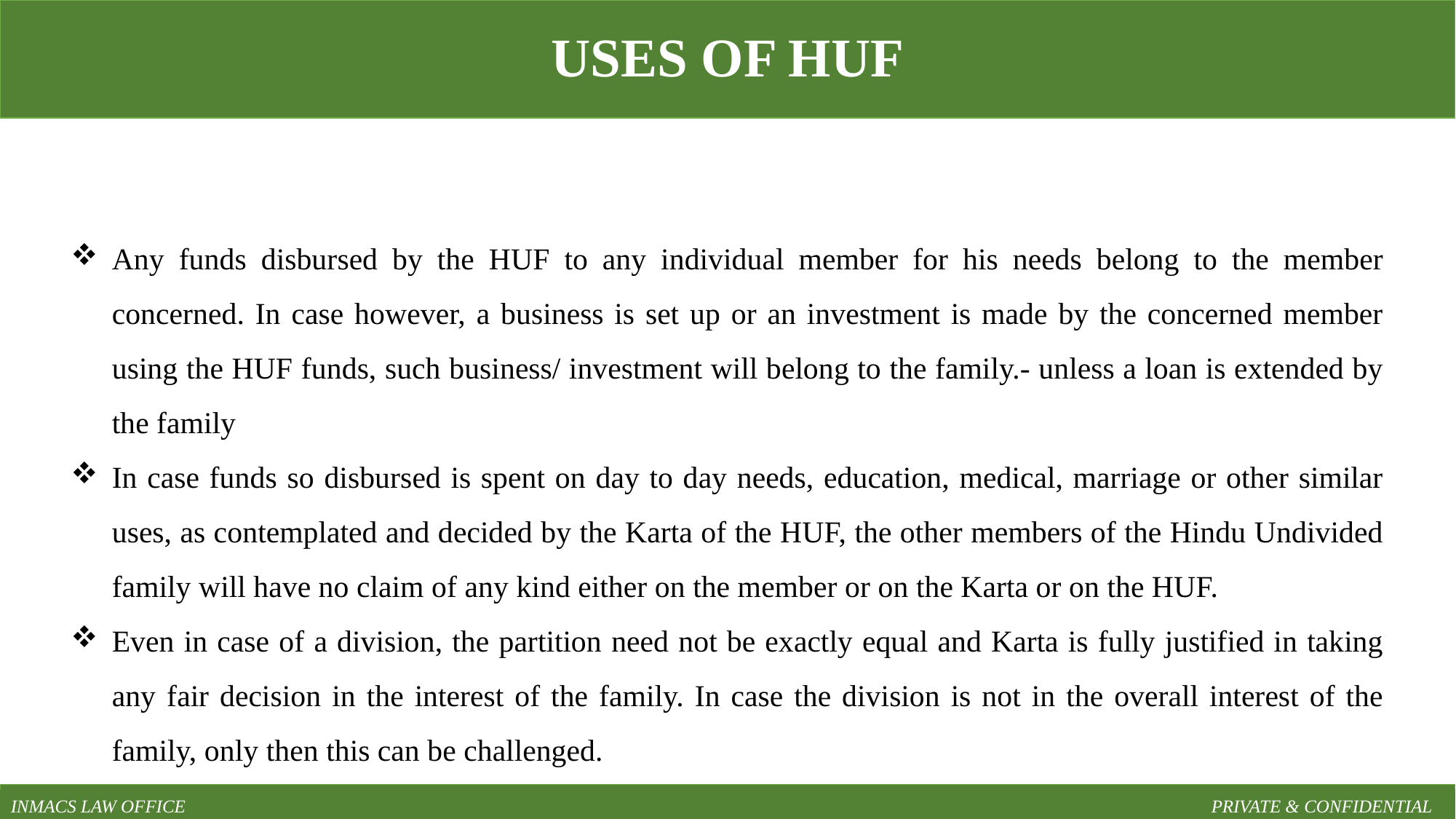

USES OF HUF
Any funds disbursed by the HUF to any individual member for his needs belong to the member concerned. In case however, a business is set up or an investment is made by the concerned member using the HUF funds, such business/ investment will belong to the family.- unless a loan is extended by the family
In case funds so disbursed is spent on day to day needs, education, medical, marriage or other similar uses, as contemplated and decided by the Karta of the HUF, the other members of the Hindu Undivided family will have no claim of any kind either on the member or on the Karta or on the HUF.
Even in case of a division, the partition need not be exactly equal and Karta is fully justified in taking any fair decision in the interest of the family. In case the division is not in the overall interest of the family, only then this can be challenged.

INMACS LAW OFFICE										PRIVATE & CONFIDENTIAL